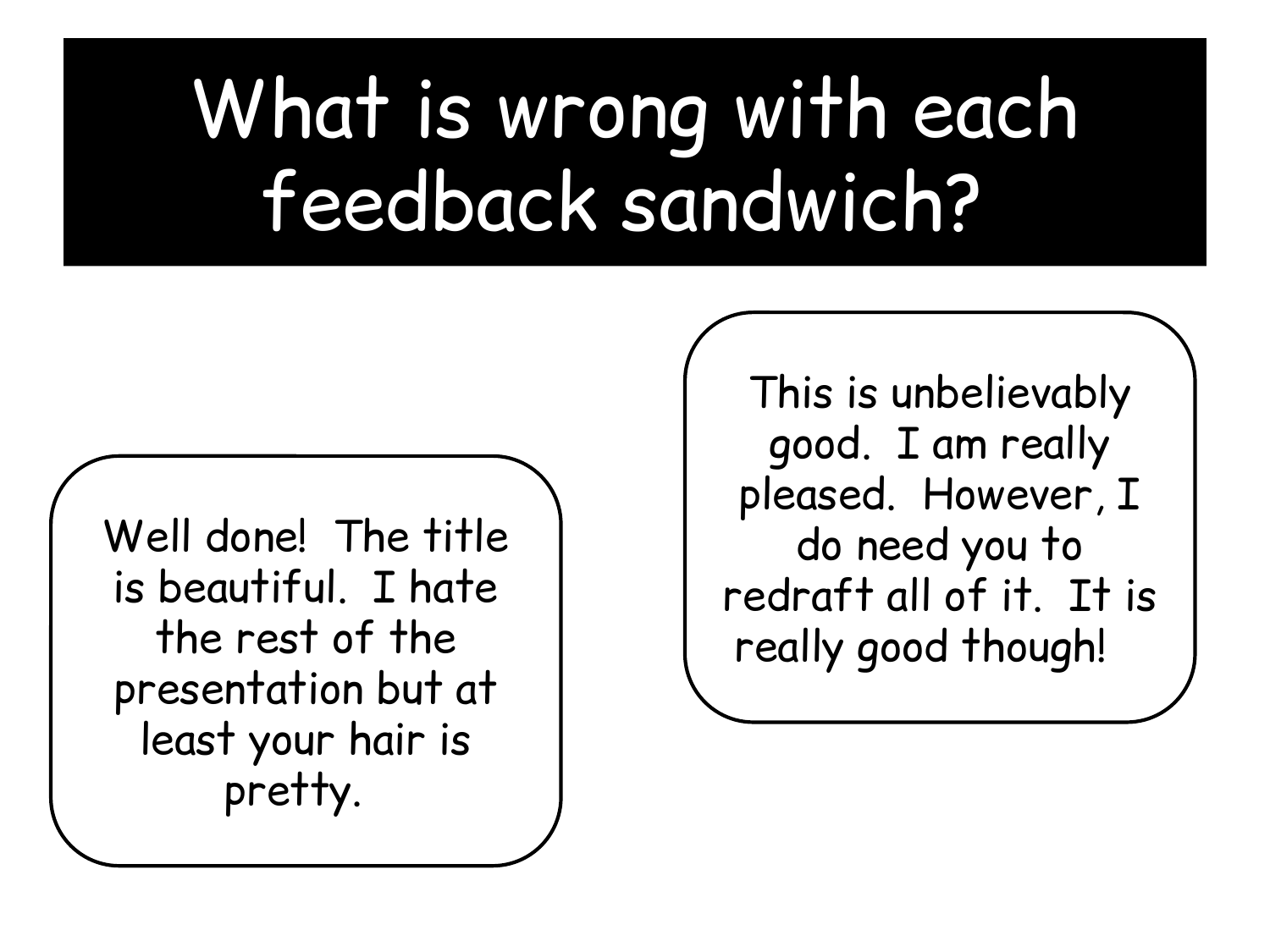

# What is wrong with each feedback sandwich?
This is unbelievably good.  I am really pleased.  However, I do need you to redraft all of it.  It is really good though!
Well done!  The title is beautiful.  I hate the rest of the presentation but at least your hair is pretty.